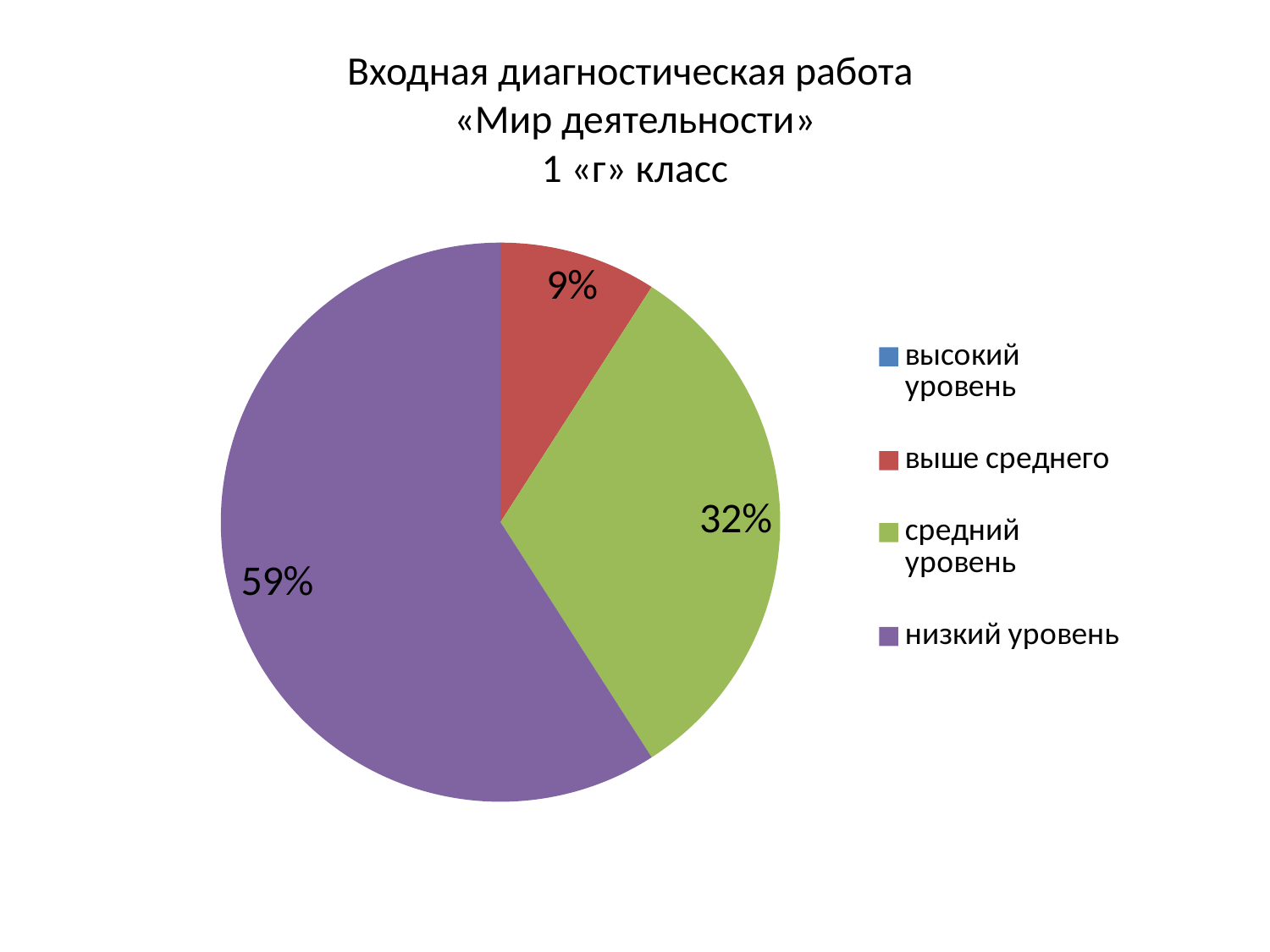

# Входная диагностическая работа «Мир деятельности» 1 «г» класс

### Chart

| Category | 1 "г" | % |
|---|---|---|
| высокий уровень | 0.0 | 0.0 |
| выше среднего | 2.0 | 0.09090909090909091 |
| средний уровень | 7.0 | 0.3181818181818182 |
| низкий уровень | 13.0 | 0.5909090909090909 |